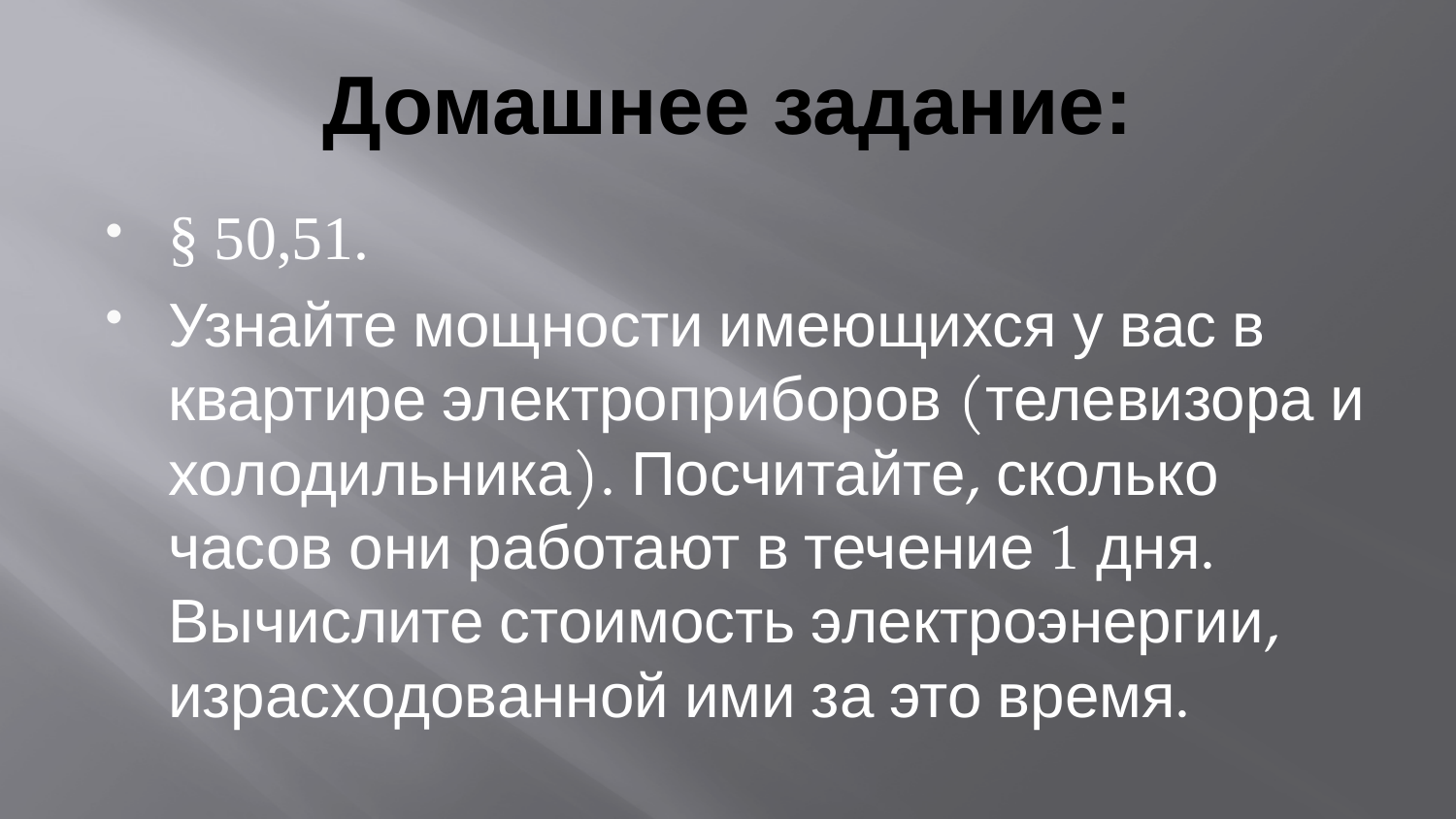

# Домашнее задание:
§ 50,51.
Узнайте мощности имеющихся у вас в квартире электроприборов (телевизора и холодильника). Посчитайте, сколько часов они работают в течение 1 дня. Вычислите стоимость электроэнергии, израсходованной ими за это время.